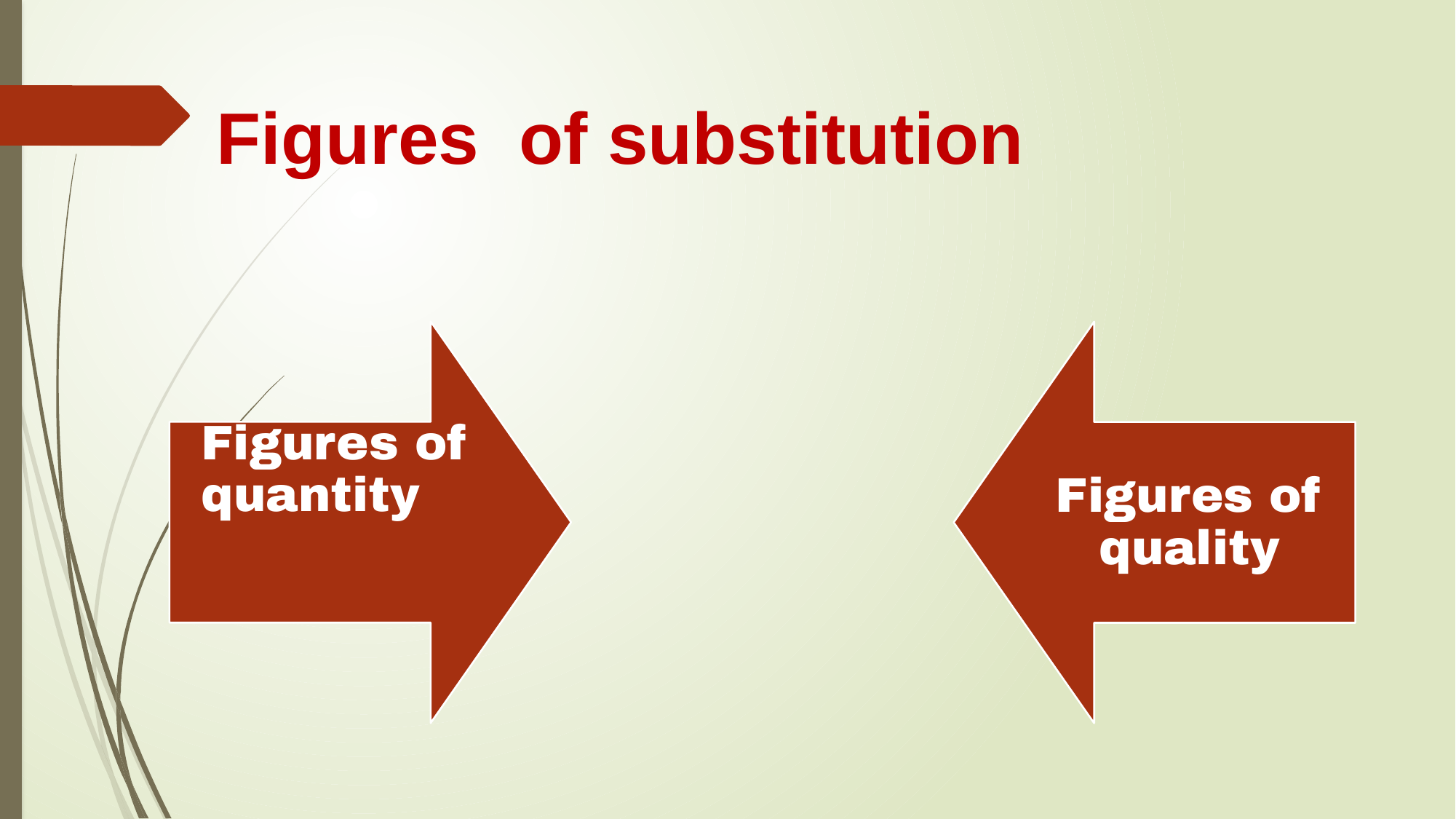

# Figures  of substitution
Figures of quantity
Figures of quality